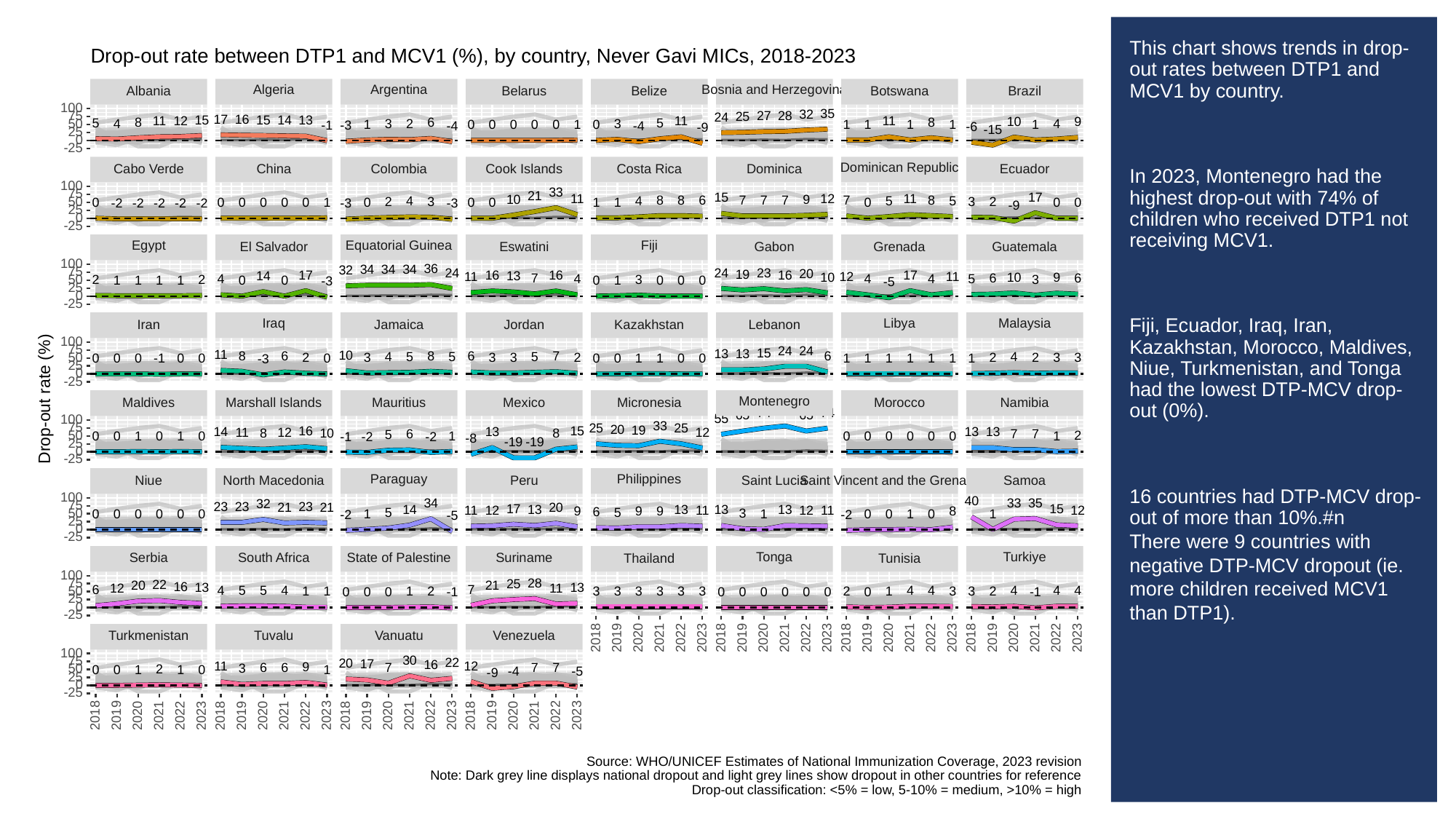

# This chart shows trends in drop-out rates between DTP1 and MCV1 by country.

In 2023, Montenegro had the highest drop-out with 74% of children who received DTP1 not receiving MCV1.

Fiji, Ecuador, Iraq, Iran, Kazakhstan, Morocco, Maldives, Niue, Turkmenistan, and Tonga had the lowest DTP-MCV drop-out (0%).

16 countries had DTP-MCV drop-out of more than 10%.#n
There were 9 countries with negative DTP-MCV dropout (ie. more children received MCV1 than DTP1).

Drop-out rate between DTP1 and MCV1 (%), by country, Never Gavi MICs, 2018-2023

Algeria
Argentina
Bosnia and Herzegovina
Albania
Belarus
Belize
Botswana
Brazil
100

35
32
75
28
27

25
24

17
16
15
15
14

13
12
11
11
11
10
9
8
8
6
5
5
50
4
4
3
3
2

1
1
1
1
1
1
1
0
0
0
0
0
0
-1
-3
-4
-4
-6
-9

-15
25

0

-25

Dominican Republic
Cabo Verde
China
Colombia
Cook Islands
Costa Rica
Dominica
Ecuador
100

33
75

21

17
15

12
11
11
10
9
8
8
8
7
7
7
7
6
5
5
50
4
4
3
3
2
2

1
1
1
0
0
0
0
0
0
0
0
0
0
0
0
-2
-2
-2
-2
-2
-3
-3
-9

25

0

-25

Equatorial Guinea
Egypt
Fiji
El Salvador
Gabon
Grenada
Guatemala
Eswatini
100

36
34
34
34
32
75

24
24
23
20

19
17
17
16
16
16
14

13
12
11
11
10
10
9
7
6
6
5
50
4
4
4
4
3
3
2
2

1
1
1
1
1
0
0
0
0
0
0
-3
-5

25

0

-25

Libya
Malaysia
Iraq
Jamaica
Jordan
Iran
Kazakhstan
Lebanon
100

75

24
24

15

13
13
11
10
8
8
7
6
6
6
5
5
5
50
4
4
3
3
3
3
3
2
2
2
2

1
1
1
1
1
1
1
1
1
0
0
0
0
0
0
0
0
0
0
-1
-3

25

0

-25

Drop-out rate (%)
Montenegro
Maldives
Marshall Islands
Mauritius
Mexico
Micronesia
Morocco
Namibia
81
74
74
65
65
55
100

33
75

25
25
20

19
16
15
14

13
13
13
12
12
11
10
8
8
7
7
6
5
50
2

1
1
1
1
0
0
0
0
0
0
0
0
0
0
-1
-2
-2
-8

-19
-19
25

0

-25

Paraguay
Philippines
Saint Lucia
Saint Vincent and the Grenadines
Samoa
Niue
North Macedonia
Peru
100

40

35
34
33
32
75

23
23
23
21
21
20

17
15
14

13
13
13
13
12
12
12
11
11
11
9
9
9
8
6
5
5
50
3

1
1
1
1
0
0
0
0
0
0
0
0
0
-2
-2
-5

25

0

-25

Tonga
Turkiye
Serbia
South Africa
State of Palestine
Suriname
Thailand
Tunisia
100

75
28

25
22
21
20

16

13
13
12
11
7
6
5
5
50
4
4
4
4
4
4
4
3
3
3
3
3
3
3
3
2
2
2

1
1
1
1
0
0
0
0
0
0
0
0
0
0
-1
-1

25

0

-25

Turkmenistan
Tuvalu
Vanuatu
Venezuela
2023
2023
2023
2023
2018
2019
2020
2021
2022
2018
2019
2020
2021
2022
2018
2019
2020
2021
2022
2018
2019
2020
2021
2022
100

30
75

22
20

17
16

12
11
9
7
7
7
6
6
50
3
2

1
1
1
0
0
0
-4
-5
-9

25

0

-25

2023
2023
2023
2023
2018
2019
2020
2021
2022
2018
2019
2020
2021
2022
2018
2019
2020
2021
2022
2018
2019
2020
2021
2022
Source: WHO/UNICEF Estimates of National Immunization Coverage, 2023 revision
Note: Dark grey line displays national dropout and light grey lines show dropout in other countries for reference
Drop-out classification: <5% = low, 5-10% = medium, >10% = high